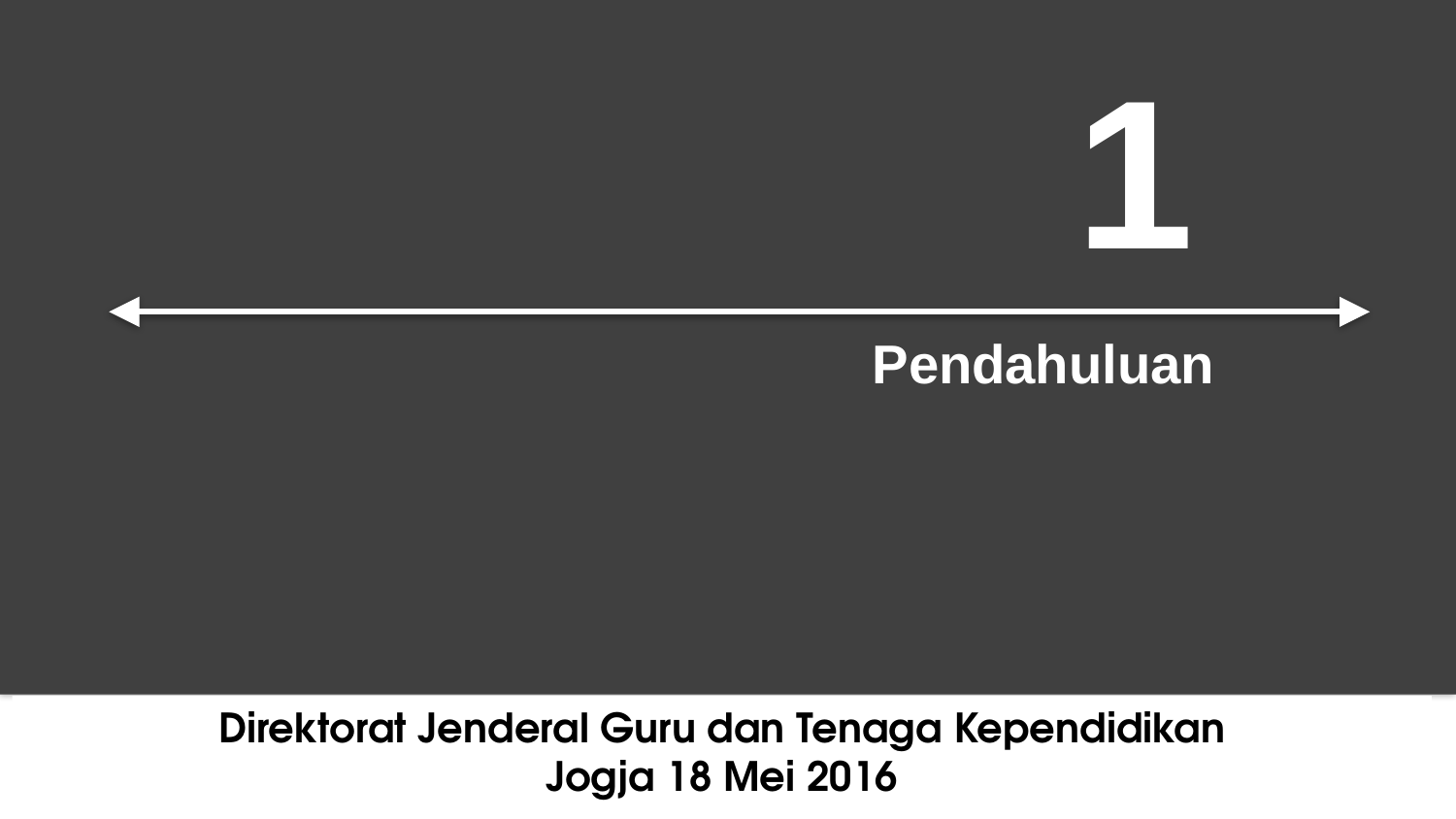

1
Pendahuluan
Direktorat Jenderal Guru dan Tenaga Kependidikan
Jogja 18 Mei 2016